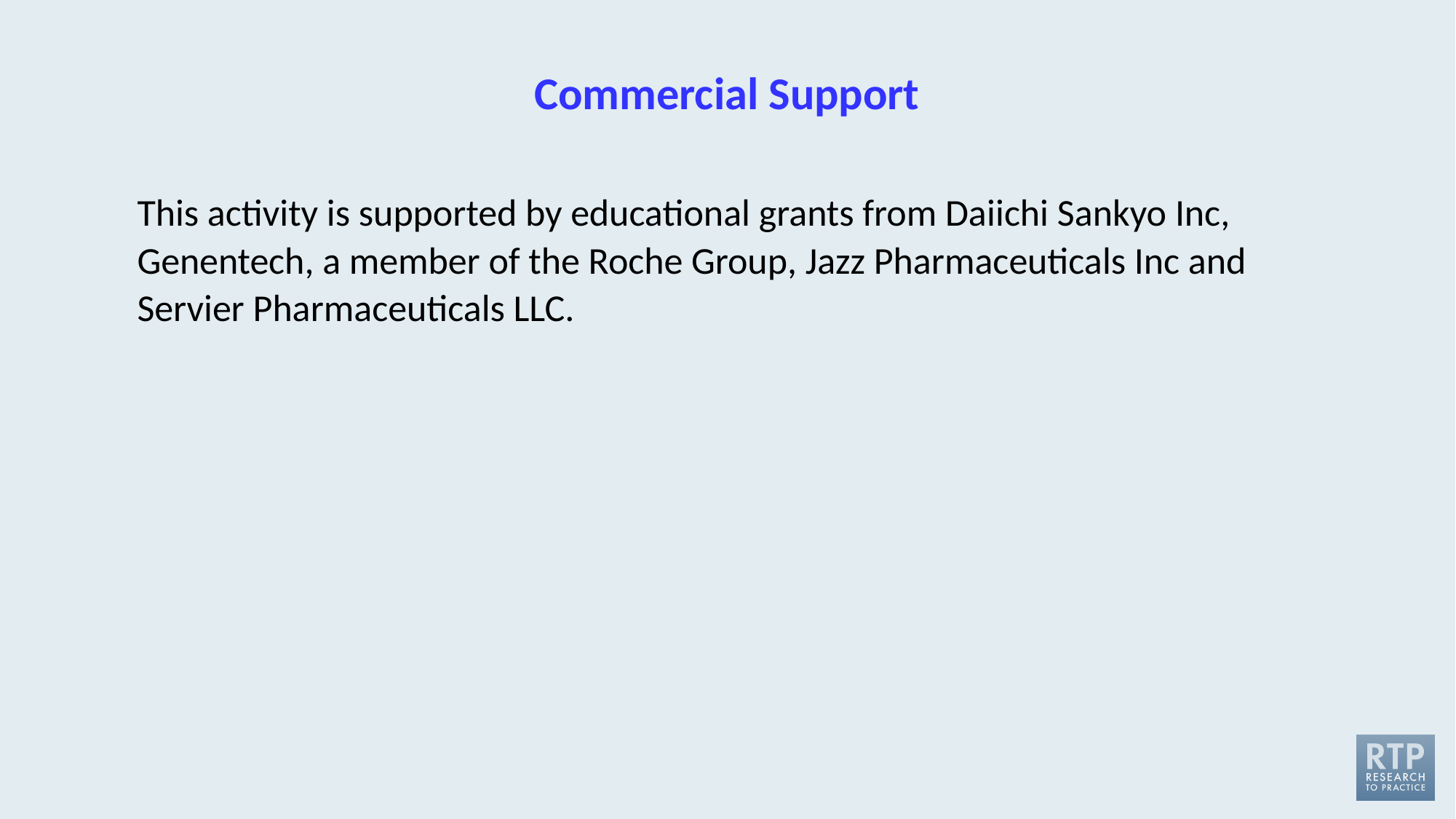

# Commercial Support
This activity is supported by educational grants from Daiichi Sankyo Inc, Genentech, a member of the Roche Group, Jazz Pharmaceuticals Inc and Servier Pharmaceuticals LLC.